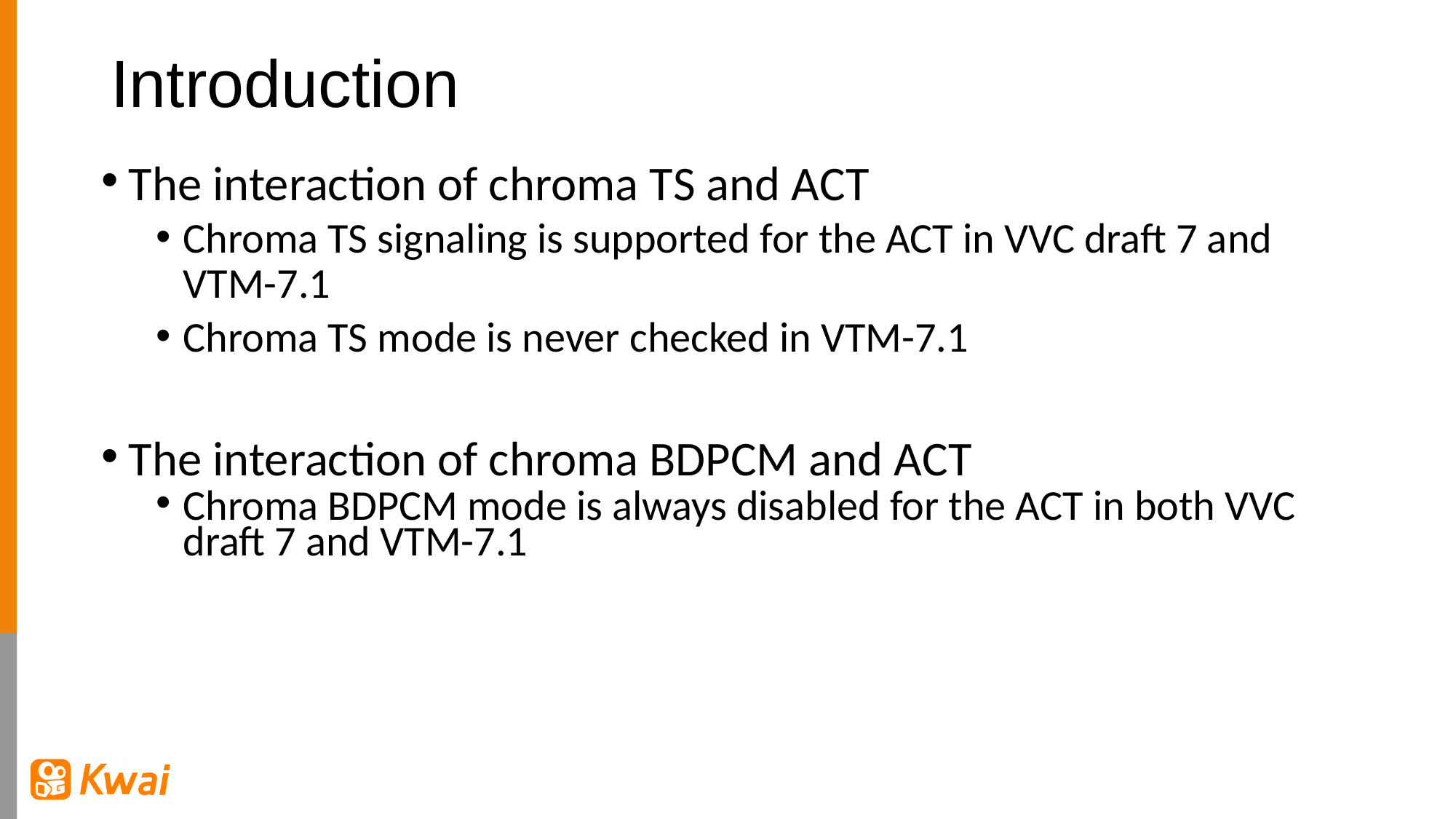

# Introduction
The interaction of chroma TS and ACT
Chroma TS signaling is supported for the ACT in VVC draft 7 and VTM-7.1
Chroma TS mode is never checked in VTM-7.1

The interaction of chroma BDPCM and ACT
Chroma BDPCM mode is always disabled for the ACT in both VVC draft 7 and VTM-7.1